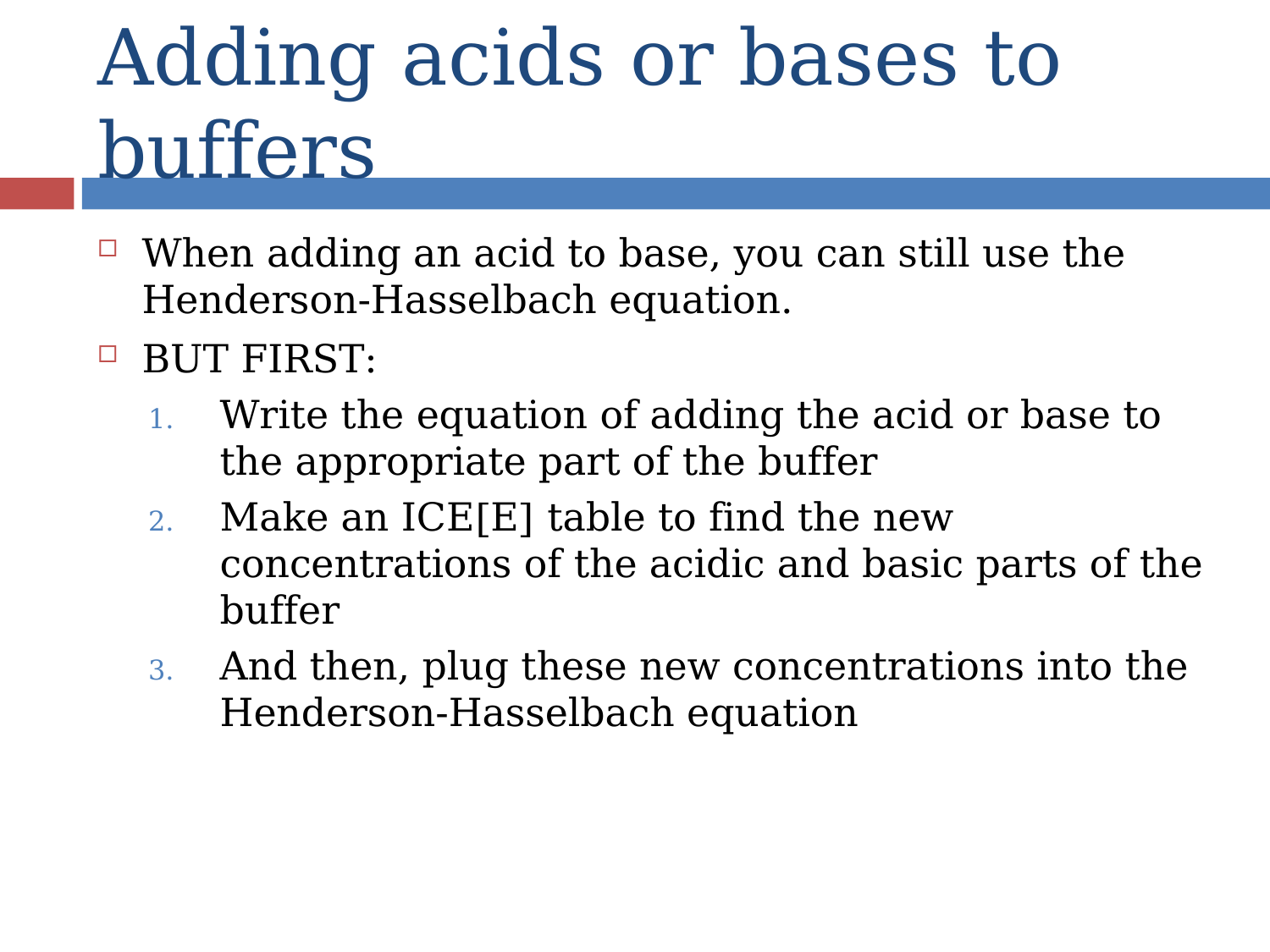

# Adding acids or bases to buffers
When adding an acid to base, you can still use the Henderson-Hasselbach equation.
BUT FIRST:
Write the equation of adding the acid or base to the appropriate part of the buffer
Make an ICE[E] table to find the new concentrations of the acidic and basic parts of the buffer
And then, plug these new concentrations into the Henderson-Hasselbach equation